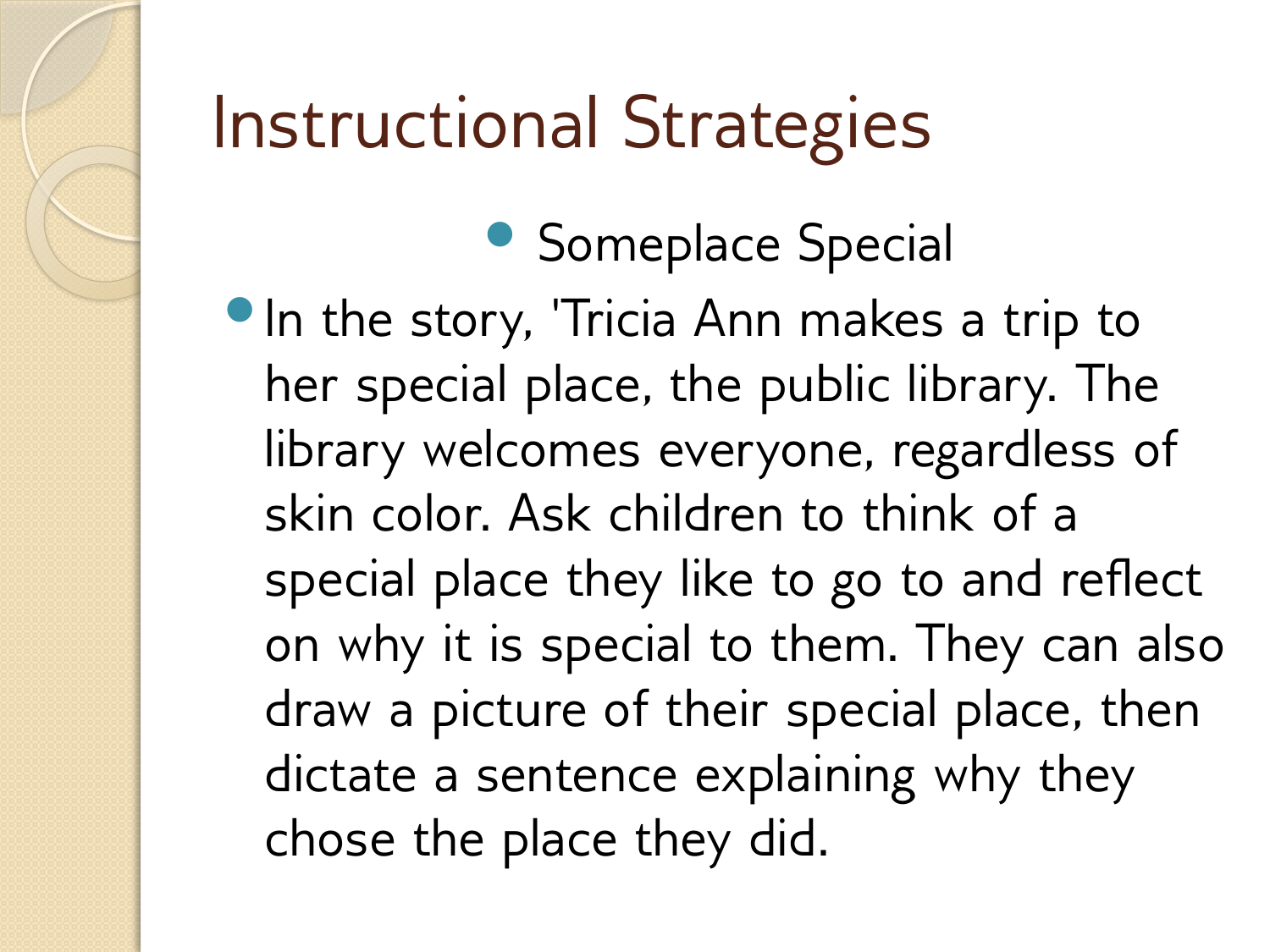

# Instructional Strategies
Someplace Special
In the story, 'Tricia Ann makes a trip to her special place, the public library. The library welcomes everyone, regardless of skin color. Ask children to think of a special place they like to go to and reflect on why it is special to them. They can also draw a picture of their special place, then dictate a sentence explaining why they chose the place they did.